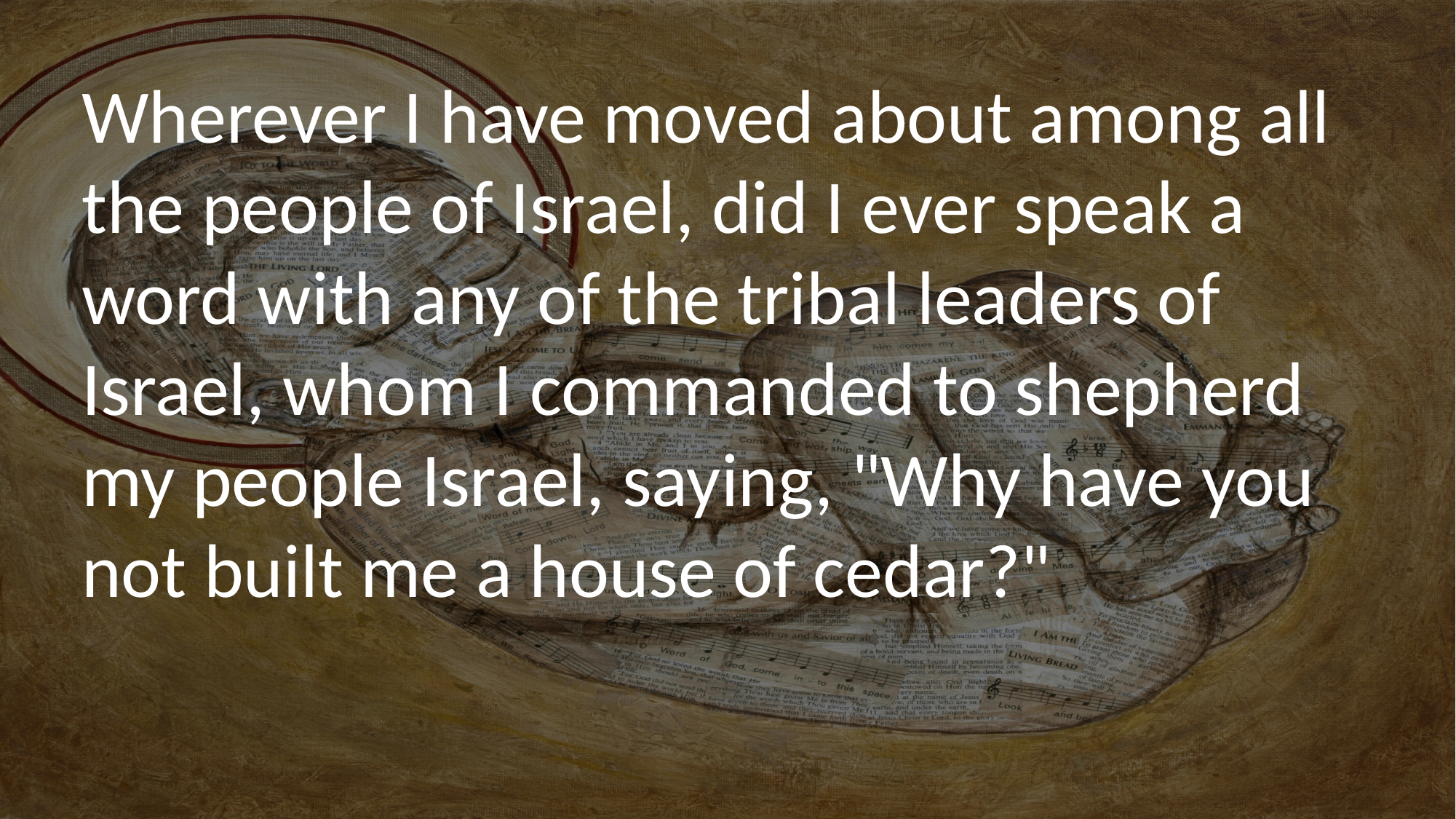

Wherever I have moved about among all the people of Israel, did I ever speak a word with any of the tribal leaders of Israel, whom I commanded to shepherd my people Israel, saying, "Why have you not built me a house of cedar?"